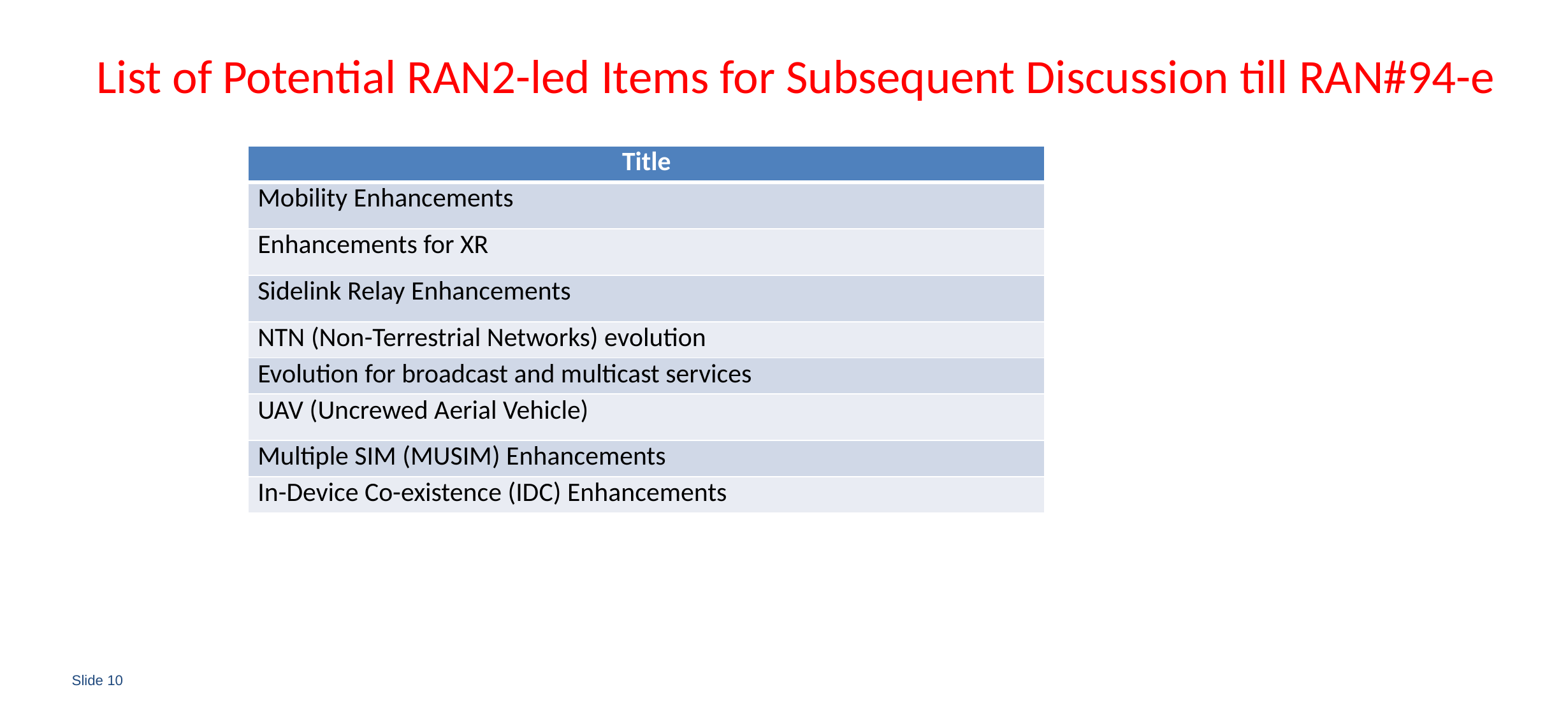

# List of Potential RAN2-led Items for Subsequent Discussion till RAN#94-e
| Title |
| --- |
| Mobility Enhancements |
| Enhancements for XR |
| Sidelink Relay Enhancements |
| NTN (Non-Terrestrial Networks) evolution |
| Evolution for broadcast and multicast services |
| UAV (Uncrewed Aerial Vehicle) |
| Multiple SIM (MUSIM) Enhancements |
| In-Device Co-existence (IDC) Enhancements |